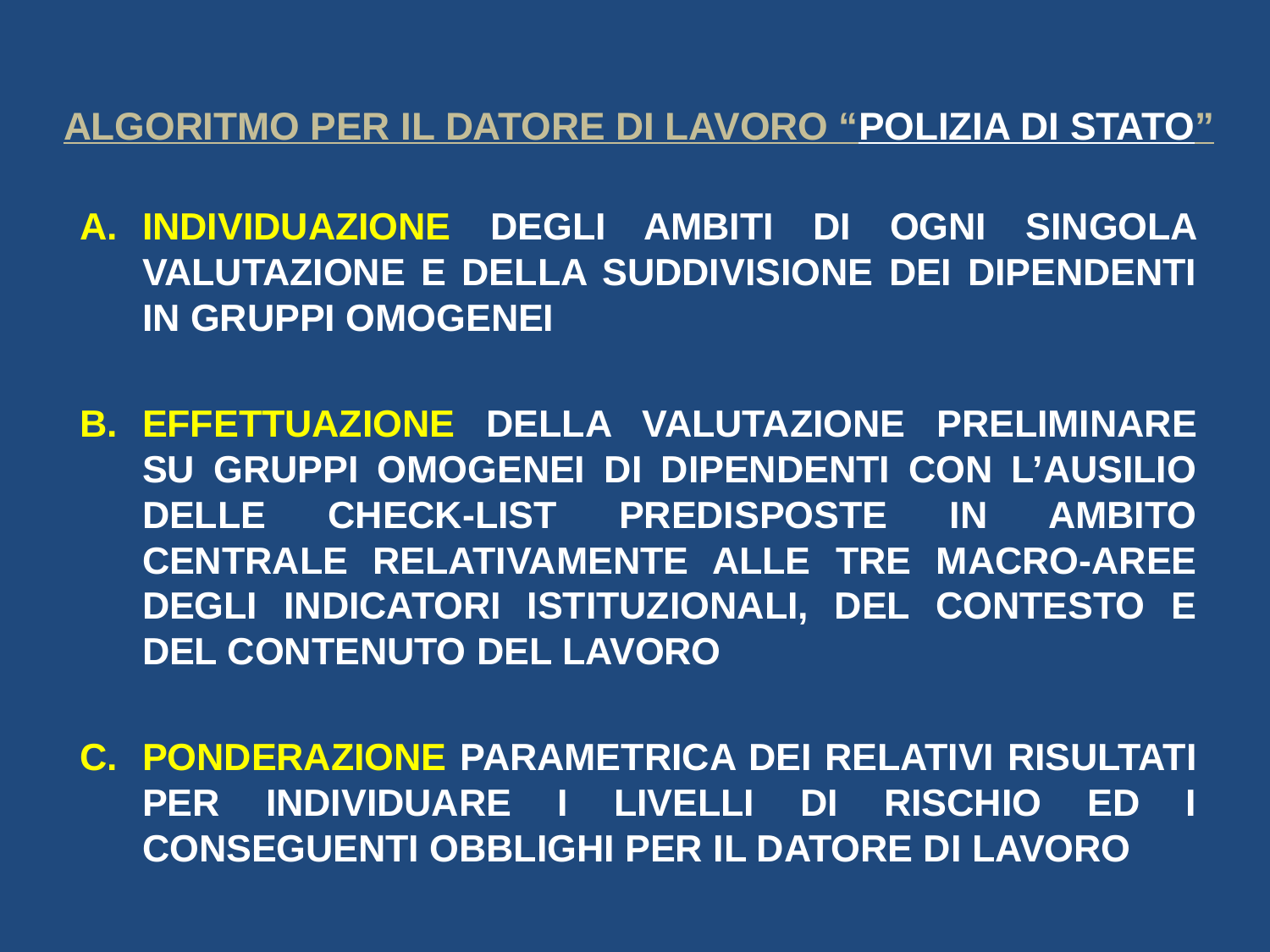

# ALGORITMO PER IL DATORE DI LAVORO “POLIZIA DI STATO”
INDIVIDUAZIONE DEGLI AMBITI DI OGNI SINGOLA VALUTAZIONE E DELLA SUDDIVISIONE DEI DIPENDENTI IN GRUPPI OMOGENEI

EFFETTUAZIONE DELLA VALUTAZIONE PRELIMINARE SU GRUPPI OMOGENEI DI DIPENDENTI CON L’AUSILIO DELLE CHECK-LIST PREDISPOSTE IN AMBITO CENTRALE RELATIVAMENTE ALLE TRE MACRO-AREE DEGLI INDICATORI ISTITUZIONALI, DEL CONTESTO E DEL CONTENUTO DEL LAVORO

PONDERAZIONE PARAMETRICA DEI RELATIVI RISULTATI PER INDIVIDUARE I LIVELLI DI RISCHIO ED I CONSEGUENTI OBBLIGHI PER IL DATORE DI LAVORO